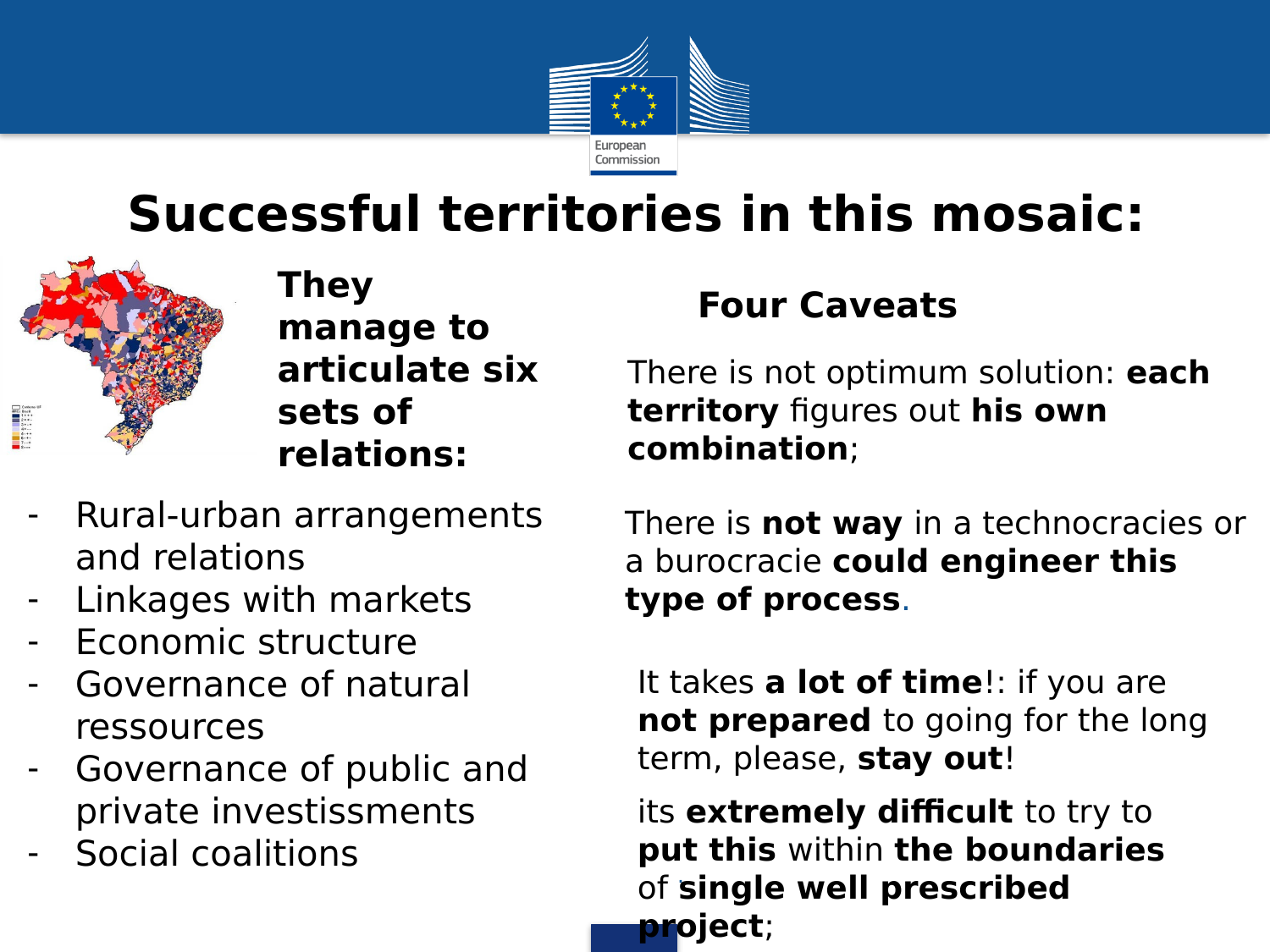

#
Successful territories in this mosaic:

They  manage to articulate six sets of relations:
Four Caveats
There is not optimum solution: each territory figures out his own combination;
Rural-urban arrangements and relations
Linkages with markets
Economic structure
Governance of natural ressources
Governance of public and private investissments
Social coalitions

There is not way in a technocracies or a burocracie could engineer this type of process.
It takes a lot of time!: if you are not prepared to going for the long term, please, stay out!
its extremely difficult to try to put this within the boundaries of single well prescribed project;

.